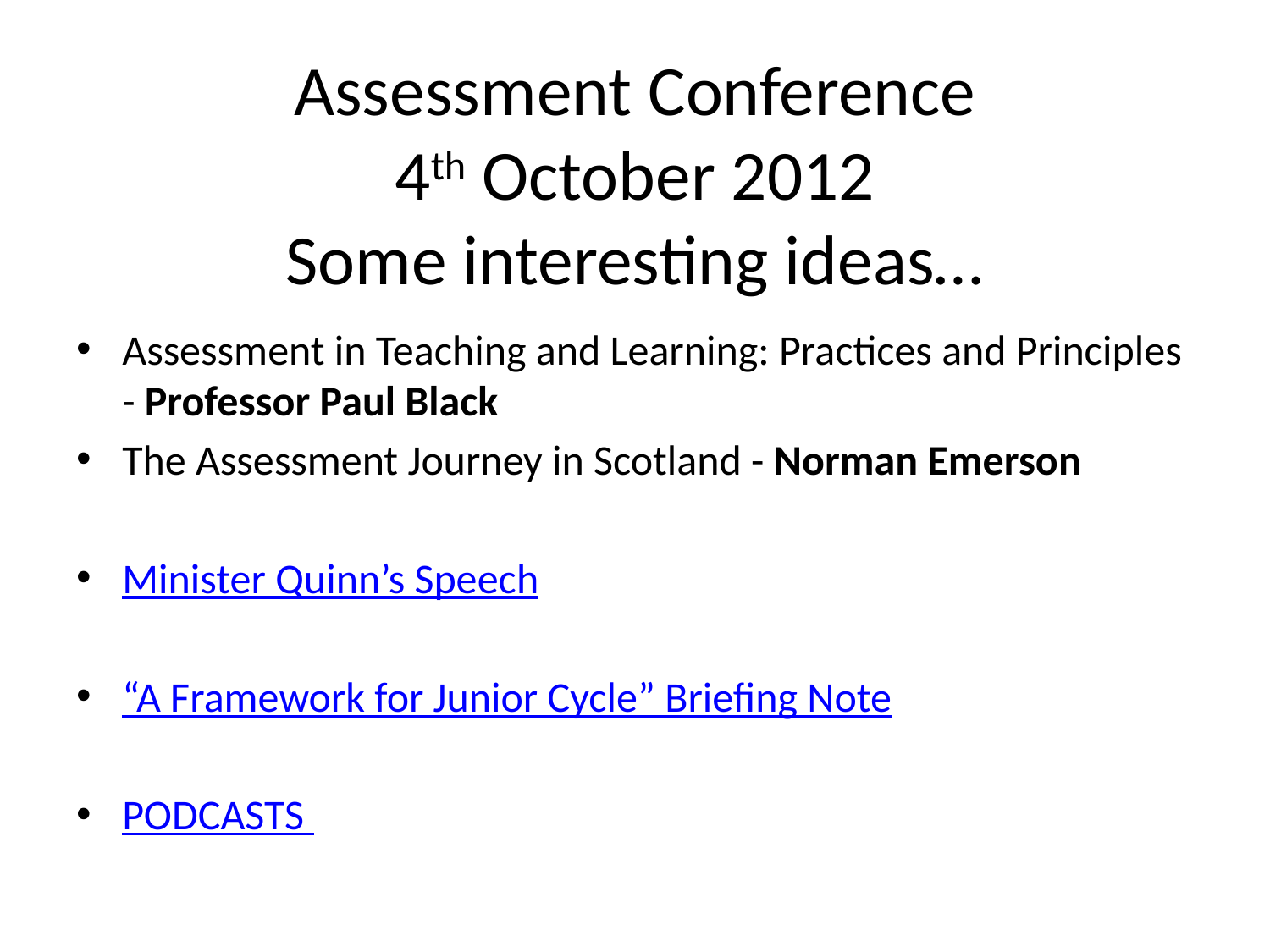

# Assessment Conference 4th October 2012 Some interesting ideas…
Assessment in Teaching and Learning: Practices and Principles - Professor Paul Black
The Assessment Journey in Scotland - Norman Emerson

Minister Quinn’s Speech

“A Framework for Junior Cycle” Briefing Note

PODCASTS